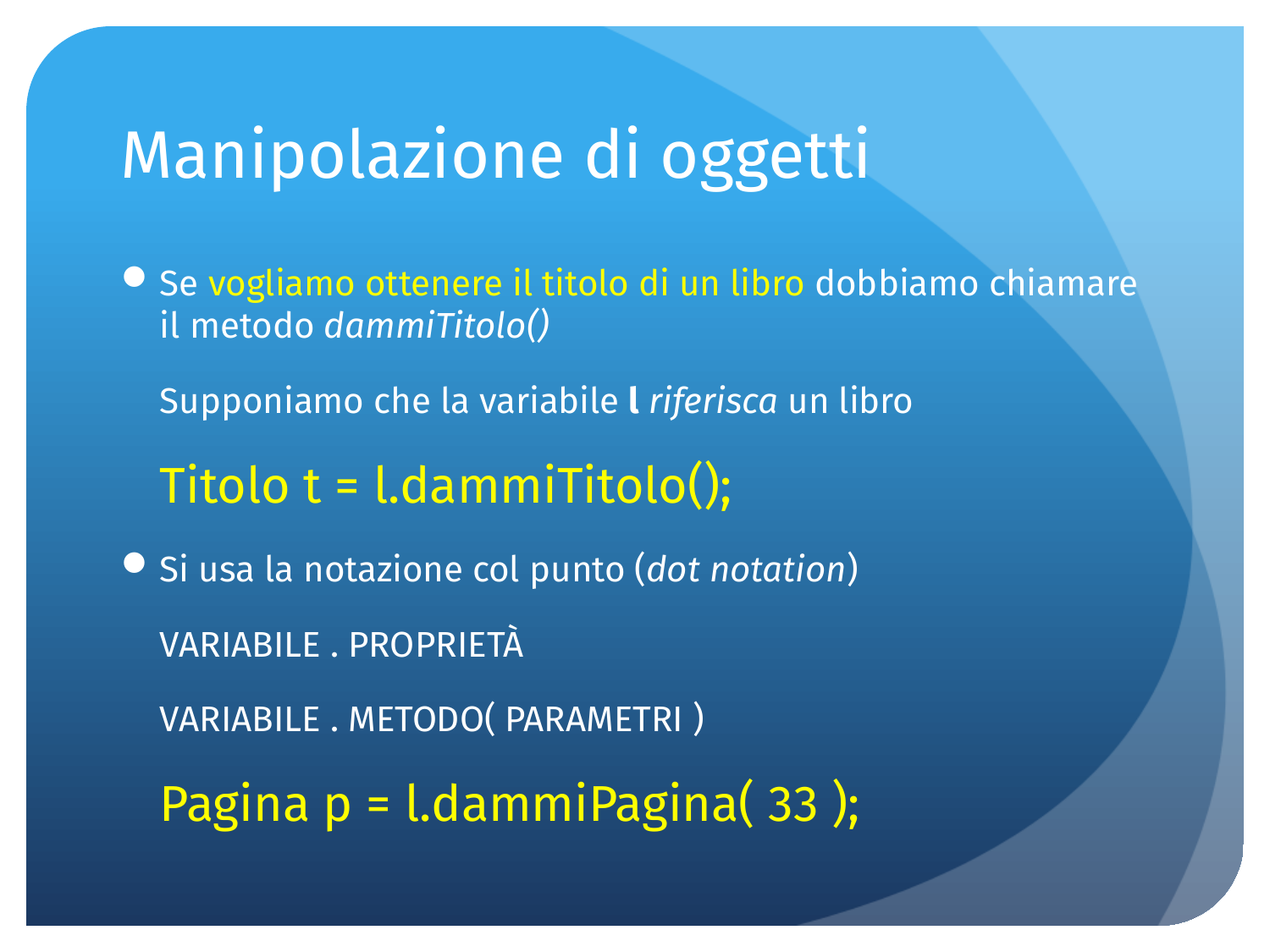

# Manipolazione di oggetti
Se vogliamo ottenere il titolo di un libro dobbiamo chiamare il metodo dammiTitolo()
	Supponiamo che la variabile l riferisca un libro
	Titolo t = l.dammiTitolo();
Si usa la notazione col punto (dot notation)
	VARIABILE . PROPRIETÀ
	VARIABILE . METODO( PARAMETRI )
	Pagina p = l.dammiPagina( 33 );